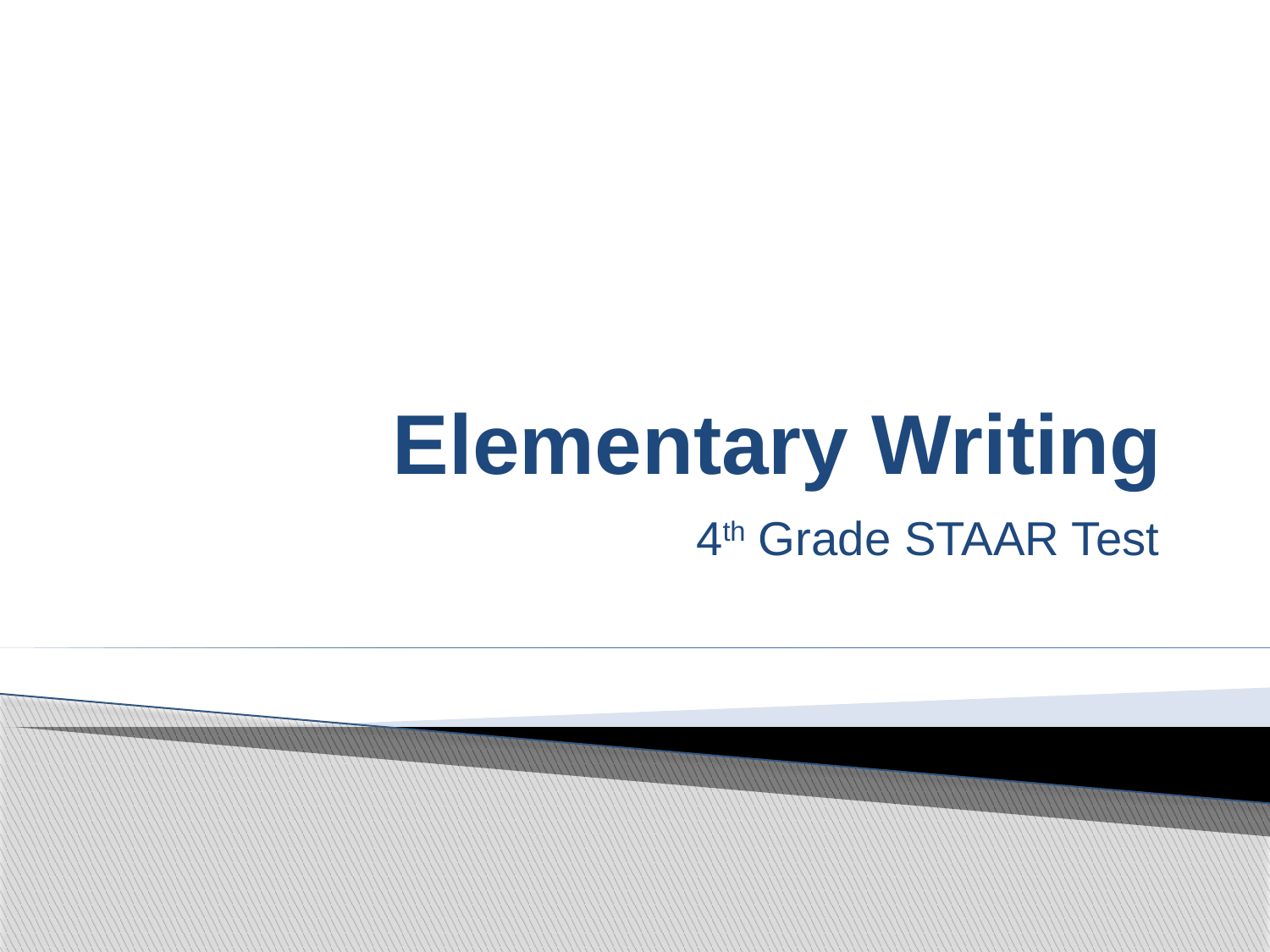

# Elementary Writing
4th Grade STAAR Test